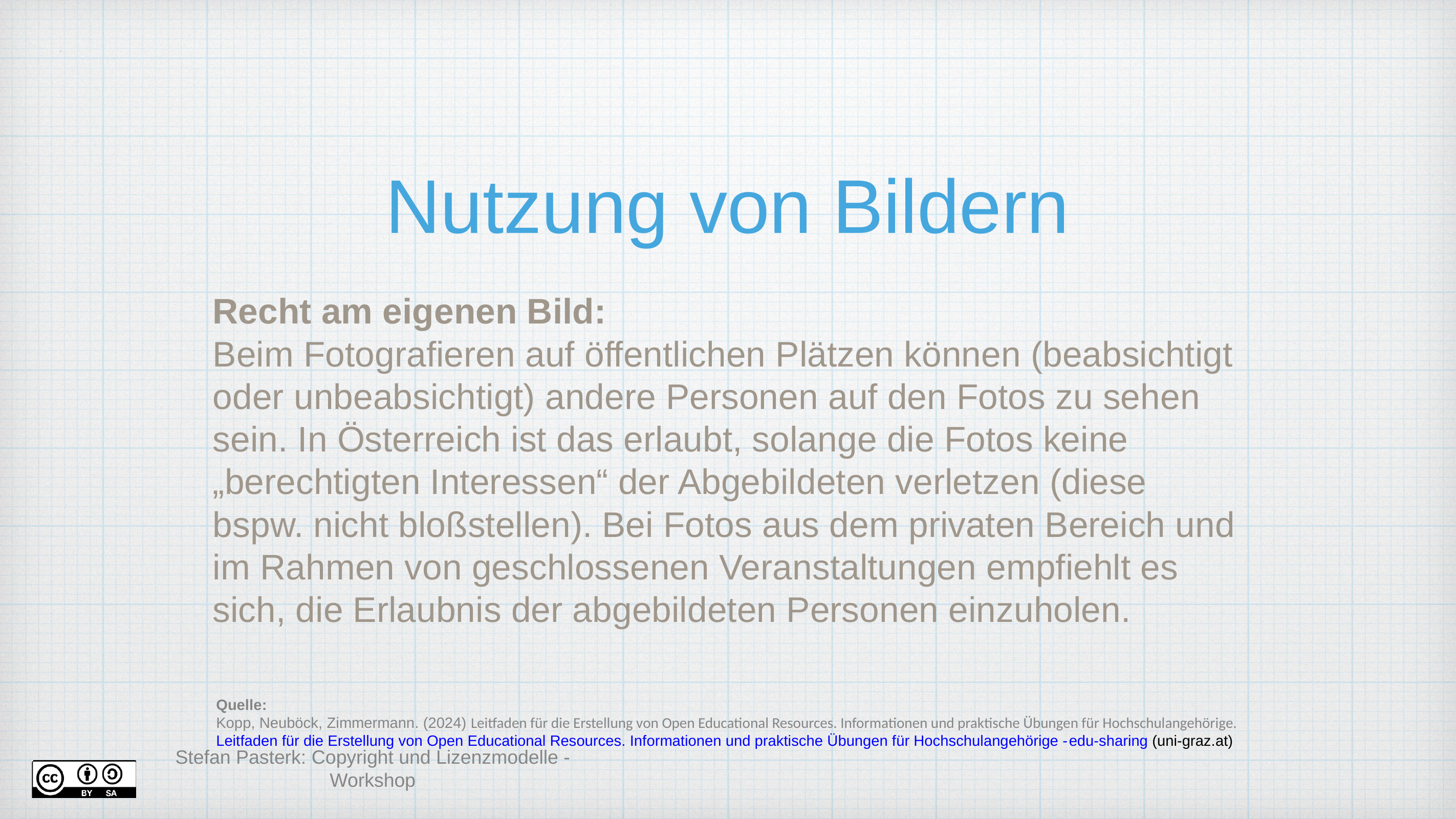

# Nutzung von Bildern
Recht am eigenen Bild:
Beim Fotografieren auf öffentlichen Plätzen können (beabsichtigt oder unbeabsichtigt) andere Personen auf den Fotos zu sehen sein. In Österreich ist das erlaubt, solange die Fotos keine „berechtigten Interessen“ der Abgebildeten verletzen (diese bspw. nicht bloßstellen). Bei Fotos aus dem privaten Bereich und im Rahmen von geschlossenen Veranstaltungen empfiehlt es sich, die Erlaubnis der abgebildeten Personen einzuholen.
Quelle:
Kopp, Neuböck, Zimmermann. (2024) Leitfaden für die Erstellung von Open Educational Resources. Informationen und praktische Übungen für Hochschulangehörige. Leitfaden für die Erstellung von Open Educational Resources. Informationen und praktische Übungen für Hochschulangehörige -edu-sharing (uni-graz.at)
Stefan Pasterk: Copyright und Lizenzmodelle - Workshop